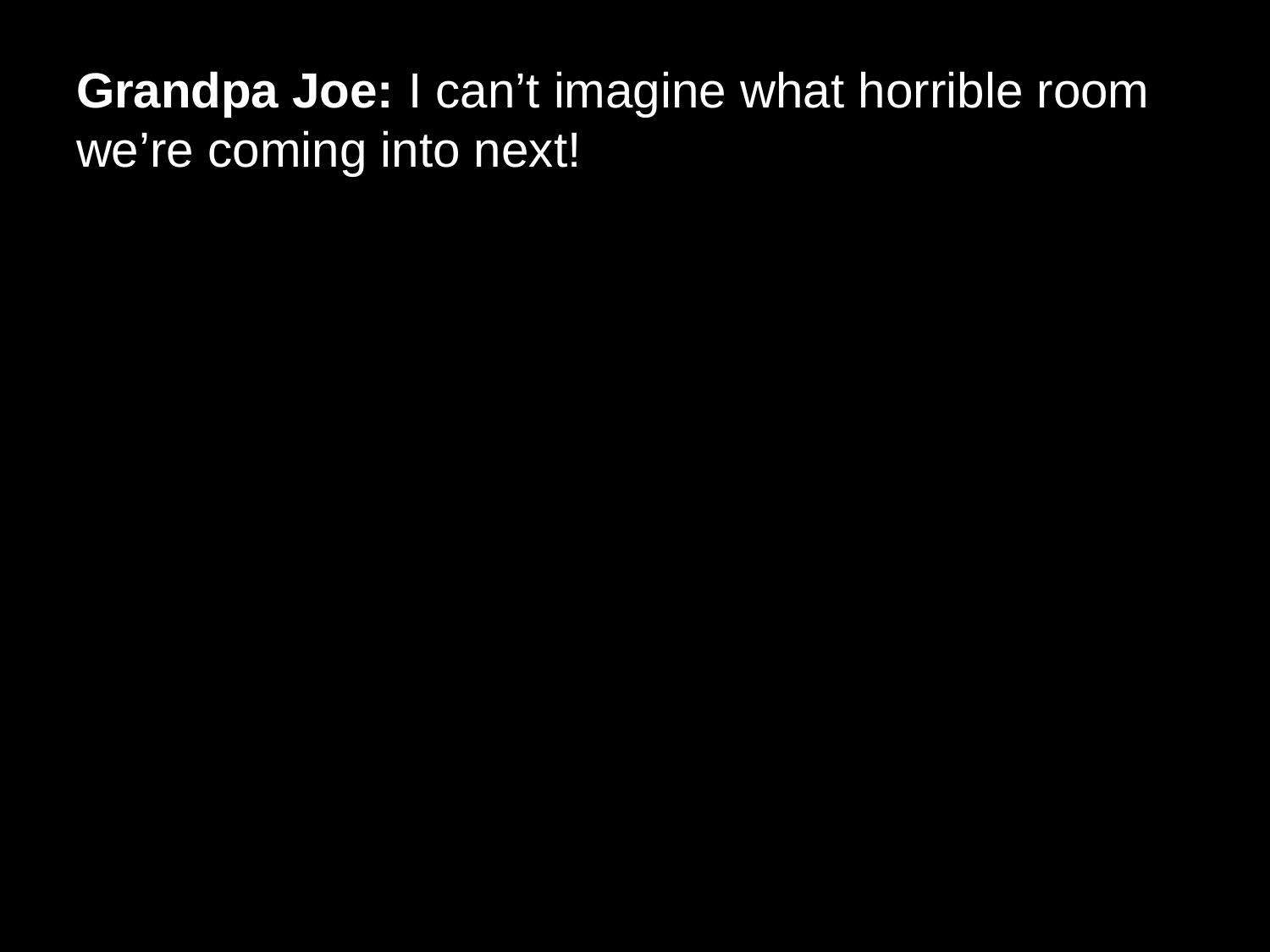

# Grandpa Joe: I can’t imagine what horrible room we’re coming into next!